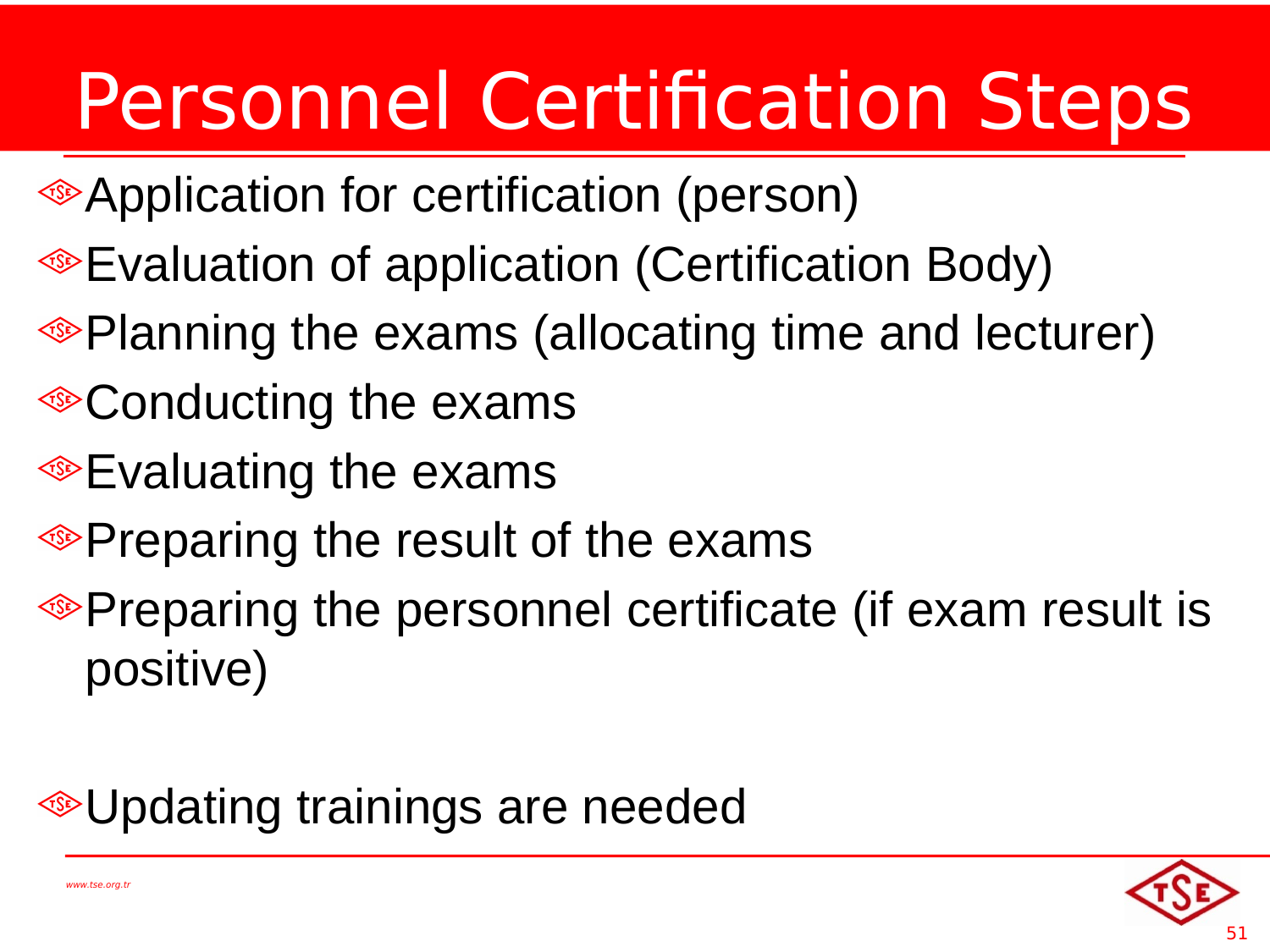

# Personnel Certification Steps
Application for certification (person)
Evaluation of application (Certification Body)
Planning the exams (allocating time and lecturer)
Conducting the exams
Evaluating the exams
Preparing the result of the exams
Preparing the personnel certificate (if exam result is positive)

Updating trainings are needed

www.tse.org.tr
51